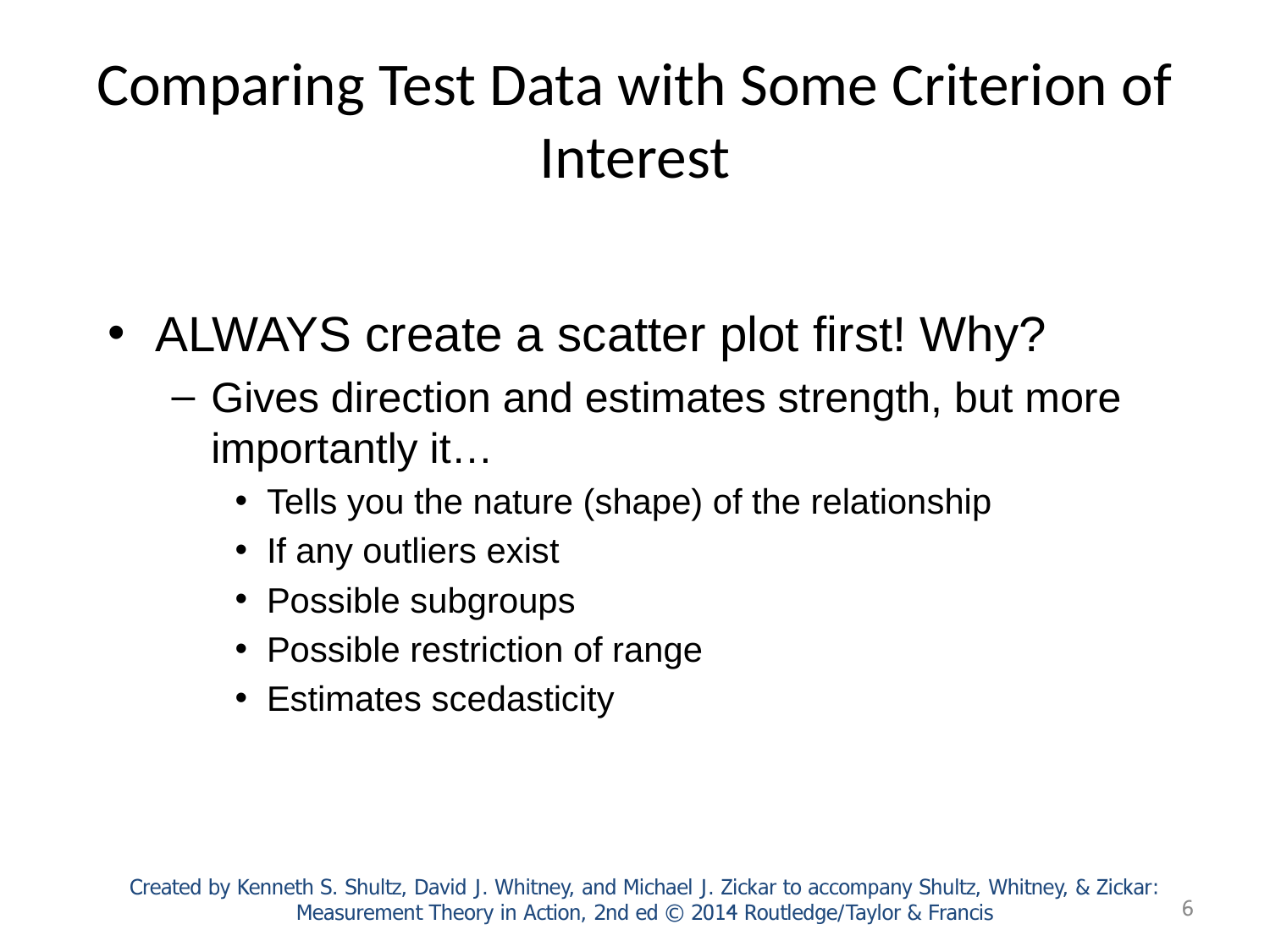

# Comparing Test Data with Some Criterion of Interest
ALWAYS create a scatter plot first! Why?
Gives direction and estimates strength, but more importantly it…
Tells you the nature (shape) of the relationship
If any outliers exist
Possible subgroups
Possible restriction of range
Estimates scedasticity

Created by Kenneth S. Shultz, David J. Whitney, and Michael J. Zickar to accompany Shultz, Whitney, & Zickar: Measurement Theory in Action, 2nd ed © 2014 Routledge/Taylor & Francis
6